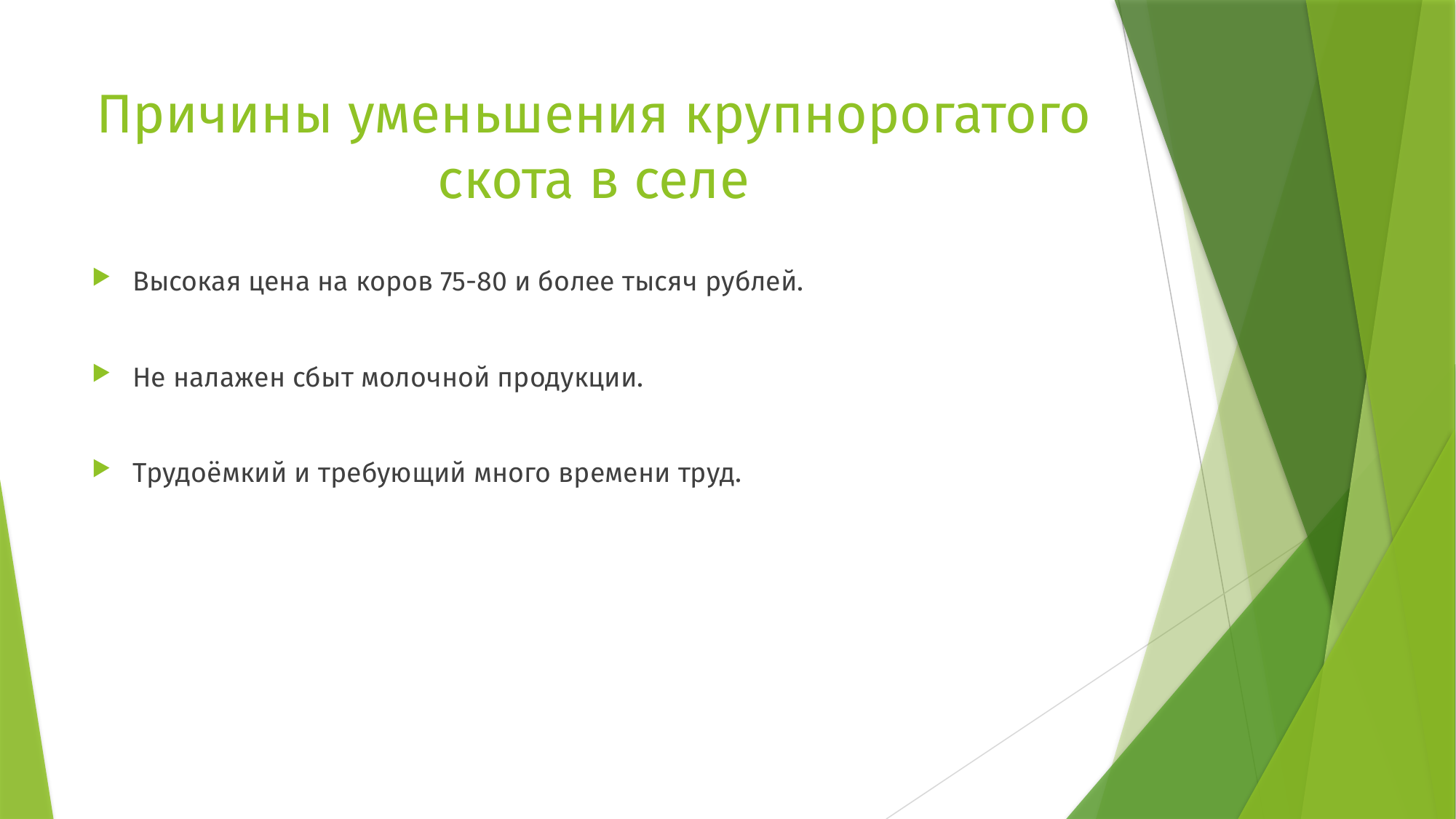

# Причины уменьшения крупнорогатого скота в селе
Высокая цена на коров 75-80 и более тысяч рублей.

Не налажен сбыт молочной продукции.

Трудоёмкий и требующий много времени труд.